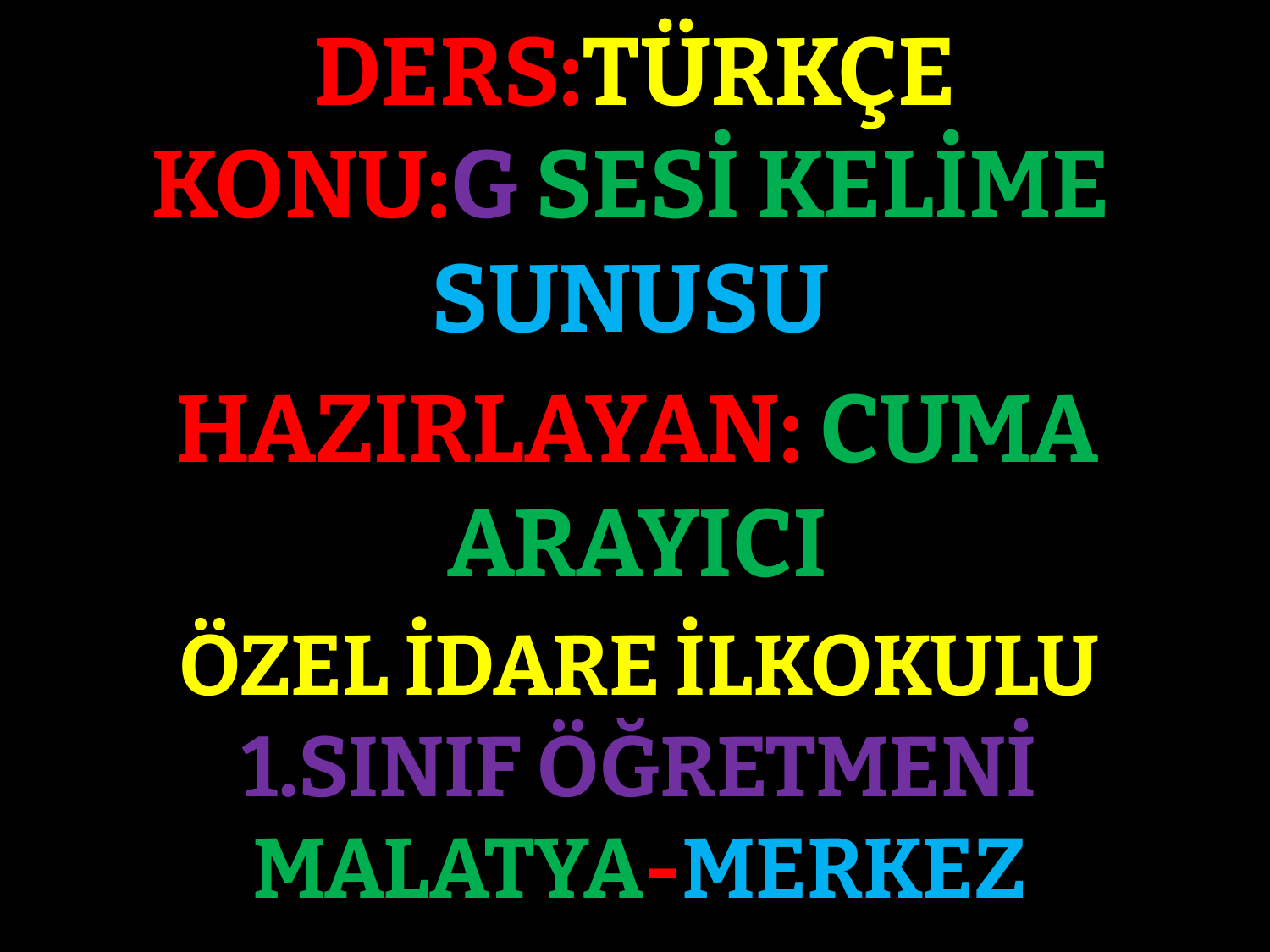

DERS:TÜRKÇE
KONU:G SESİ KELİME SUNUSU
#
HAZIRLAYAN: CUMA ARAYICI
ÖZEL İDARE İLKOKULU
1.SINIF ÖĞRETMENİ
MALATYA-MERKEZ